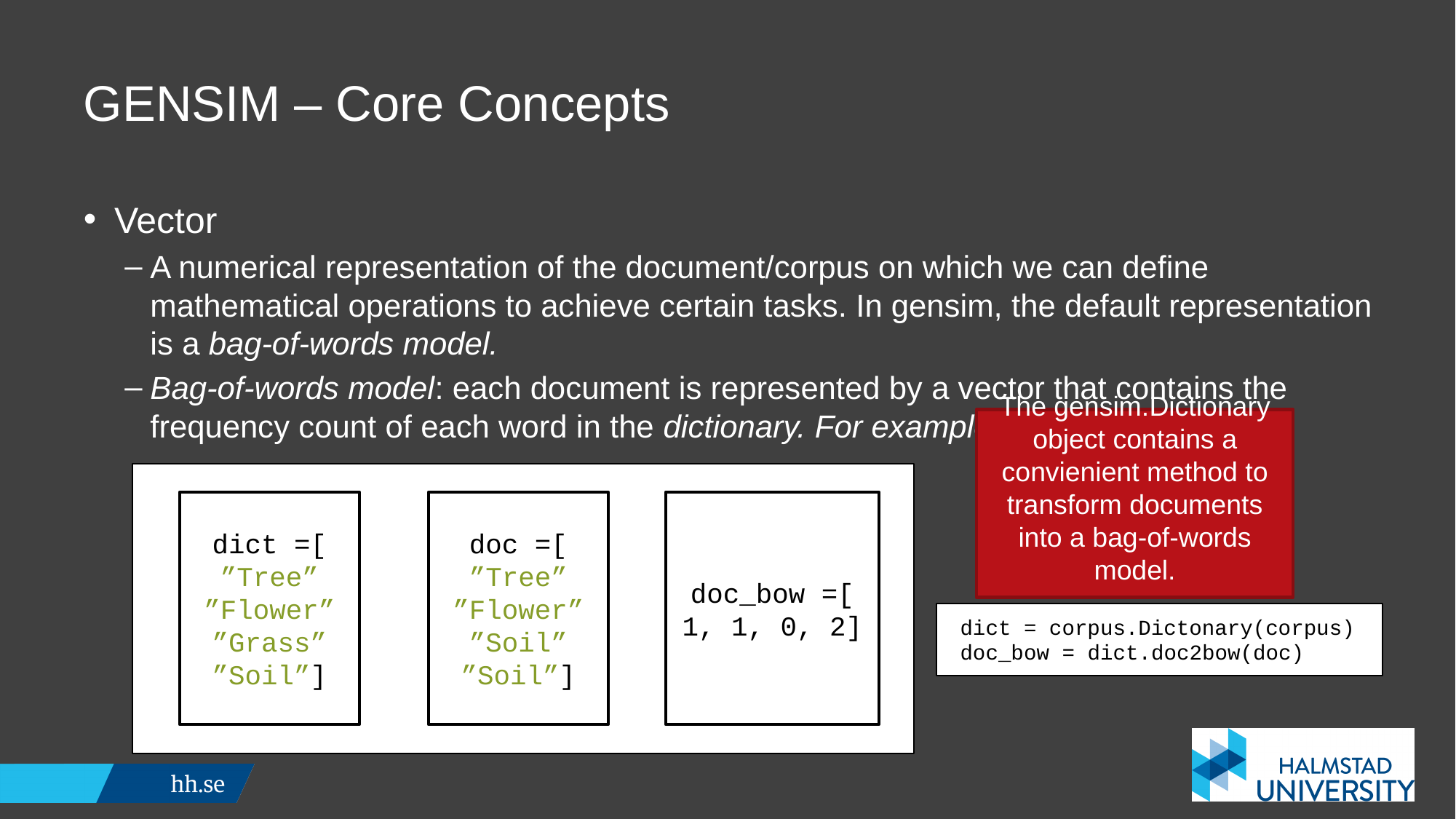

# GENSIM – Core Concepts
Vector
A numerical representation of the document/corpus on which we can define mathematical operations to achieve certain tasks. In gensim, the default representation is a bag-of-words model.
Bag-of-words model: each document is represented by a vector that contains the frequency count of each word in the dictionary. For example:

The gensim.Dictionary object contains a convienient method to transform documents into a bag-of-words model.

doc_bow =[
1, 1, 0, 2]
doc =[
”Tree” ”Flower” ”Soil”
”Soil”]
dict =[
”Tree” ”Flower” ”Grass”
”Soil”]

dict = corpus.Dictonary(corpus)
doc_bow = dict.doc2bow(doc)